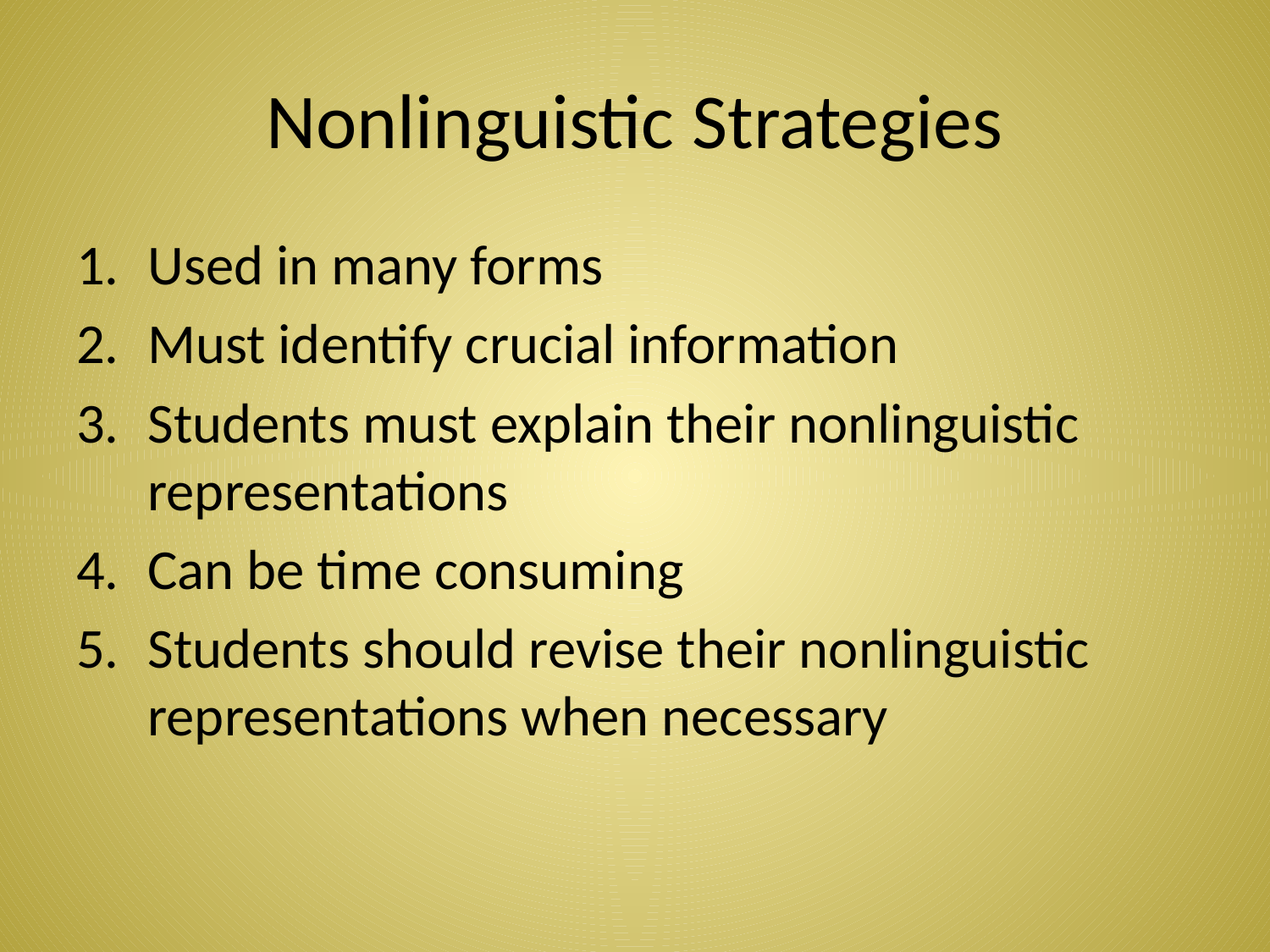

# Nonlinguistic Strategies
Used in many forms
Must identify crucial information
Students must explain their nonlinguistic representations
Can be time consuming
Students should revise their nonlinguistic representations when necessary